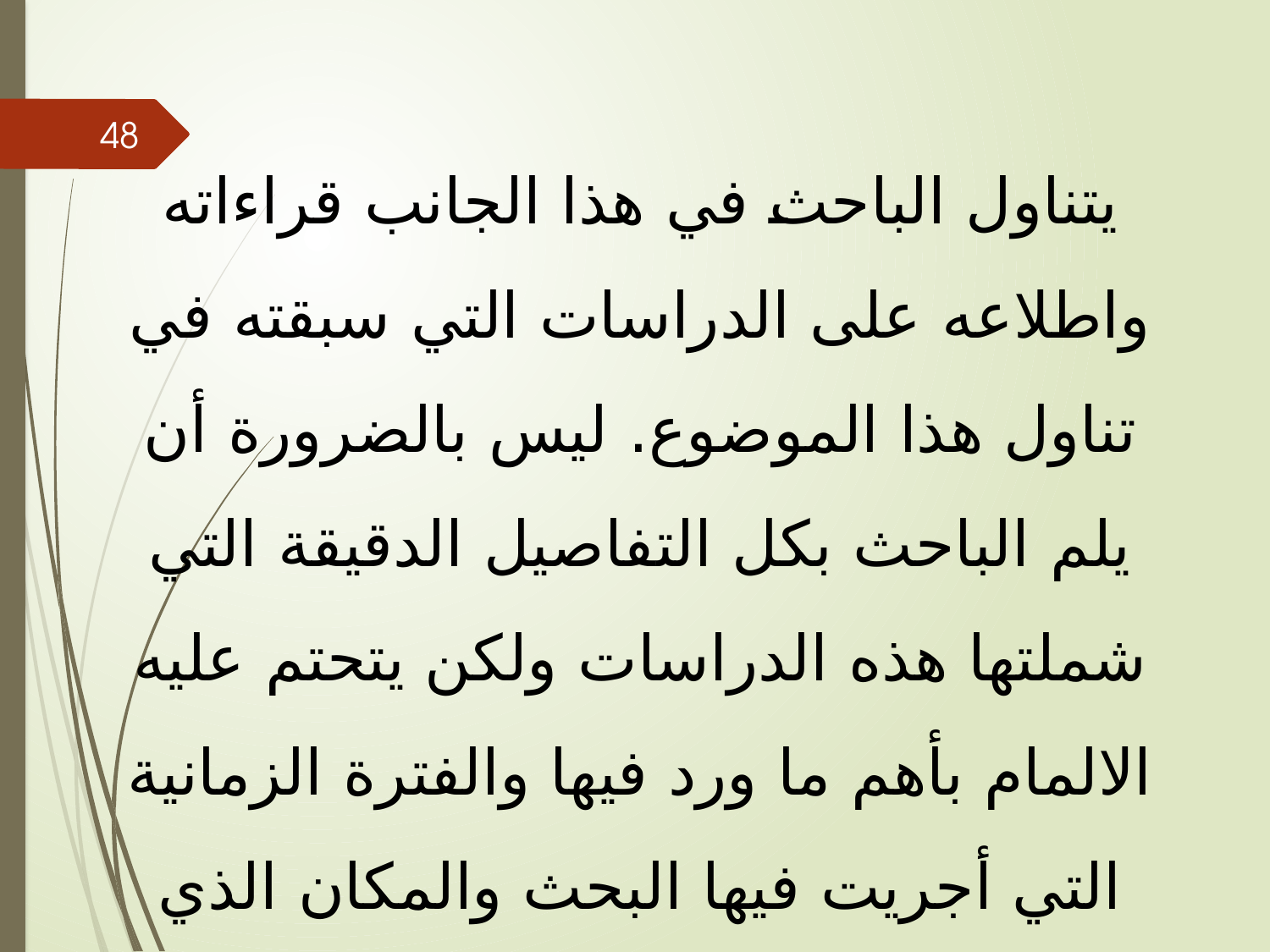

48
يتناول الباحث في هذا الجانب قراءاته واطلاعه على الدراسات التي سبقته في تناول هذا الموضوع. ليس بالضرورة أن يلم الباحث بكل التفاصيل الدقيقة التي شملتها هذه الدراسات ولكن يتحتم عليه الالمام بأهم ما ورد فيها والفترة الزمانية التي أجريت فيها البحث والمكان الذي أجريت فيه والجوانب التي ركزت فيها وأهم النتائج التي توصلت إليها والتوصيات التي أوصت بها.